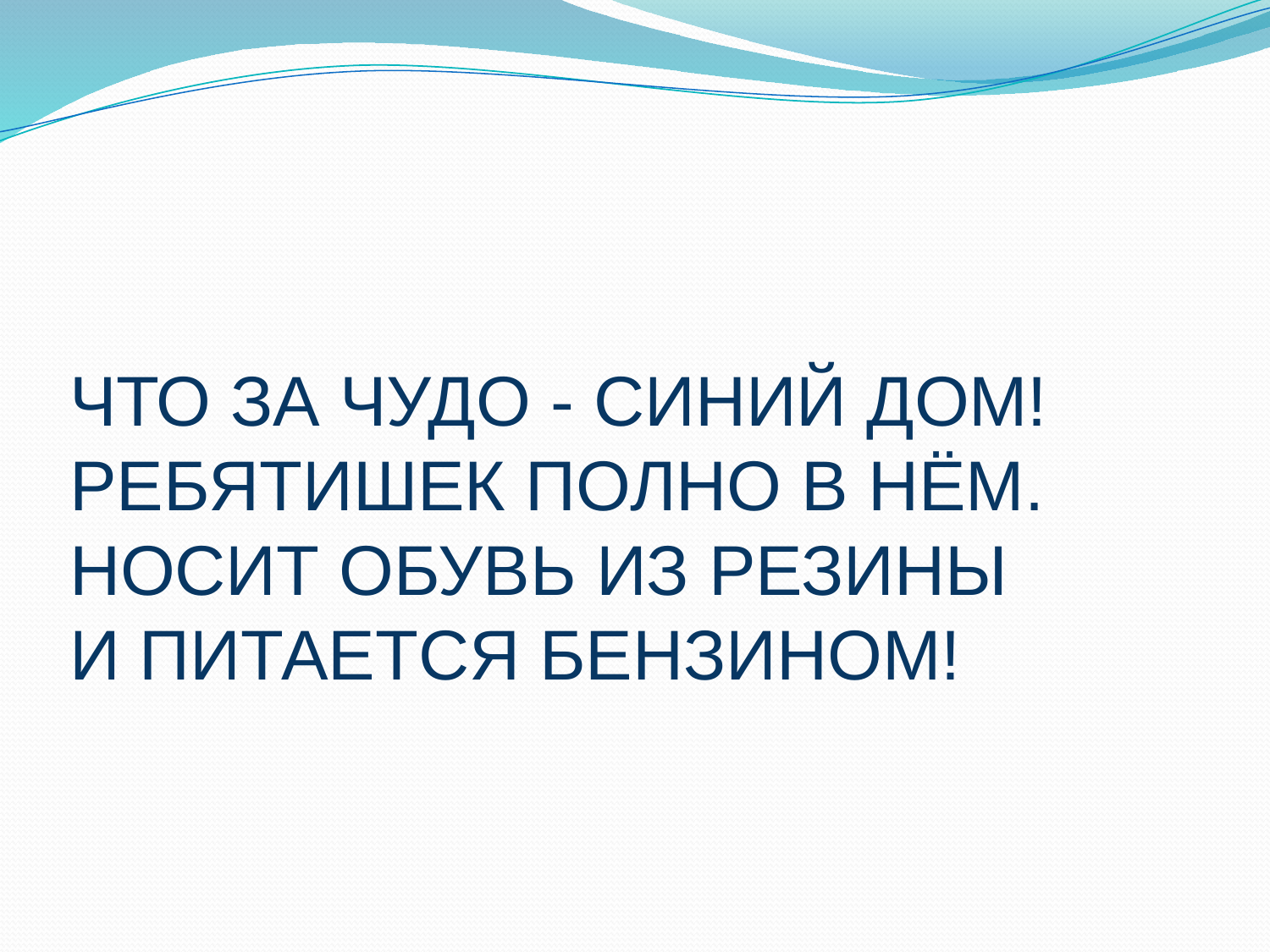

# ЧТО ЗА ЧУДО - СИНИЙ ДОМ! РЕБЯТИШЕК ПОЛНО В НЁМ. НОСИТ ОБУВЬ ИЗ РЕЗИНЫ И ПИТАЕТСЯ БЕНЗИНОМ!